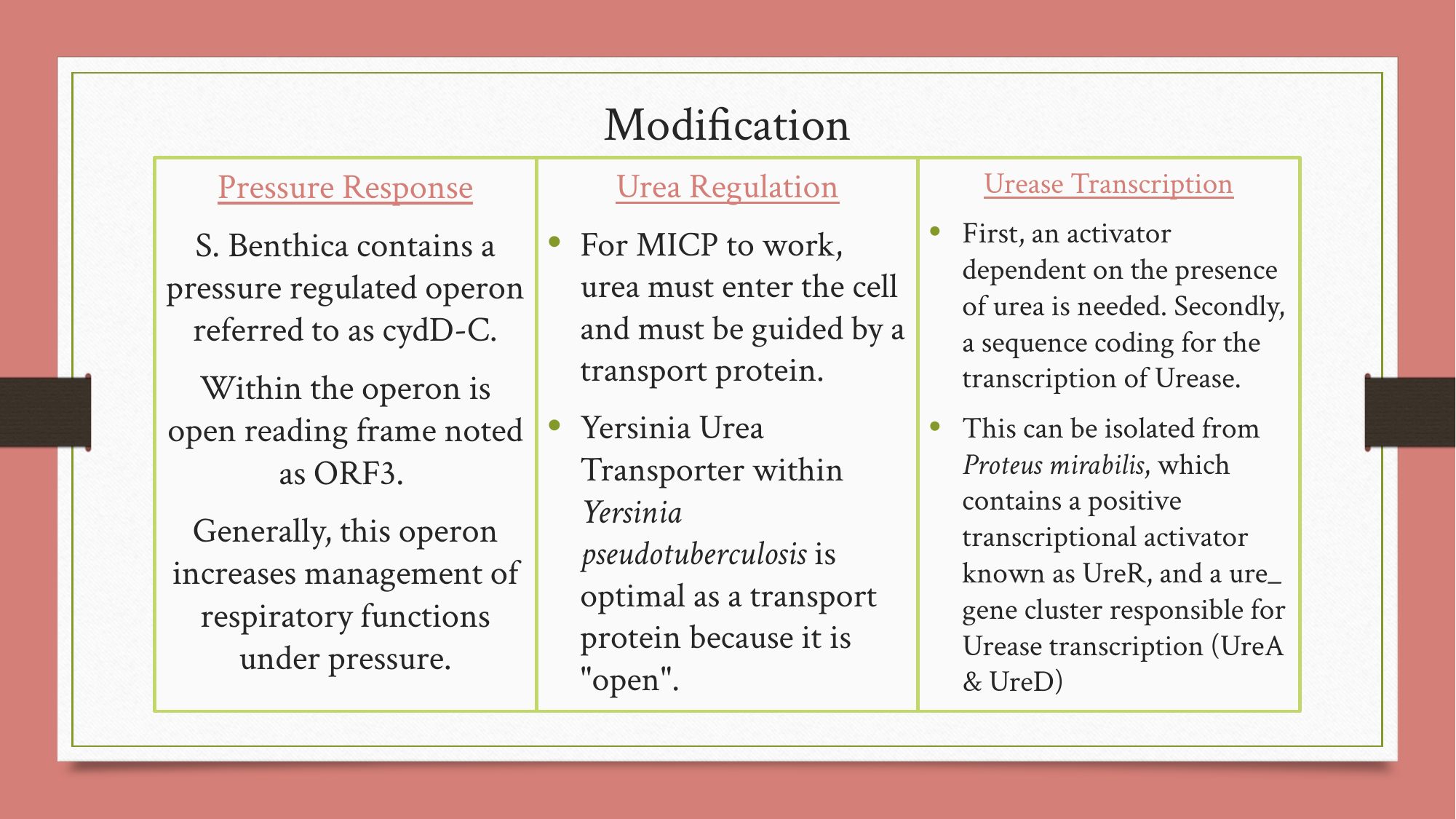

# Modification
Urea Regulation
For MICP to work, urea must enter the cell and must be guided by a transport protein.
Yersinia Urea Transporter within Yersinia pseudotuberculosis is optimal as a transport protein because it is "open".

Urease Transcription
First, an activator dependent on the presence of urea is needed. Secondly, a sequence coding for the transcription of Urease.
This can be isolated from Proteus mirabilis, which contains a positive transcriptional activator known as UreR, and a ure_ gene cluster responsible for Urease transcription (UreA & UreD)

Pressure Response
S. Benthica contains a pressure regulated operon referred to as cydD-C.
Within the operon is open reading frame noted as ORF3.
Generally, this operon increases management of respiratory functions under pressure.